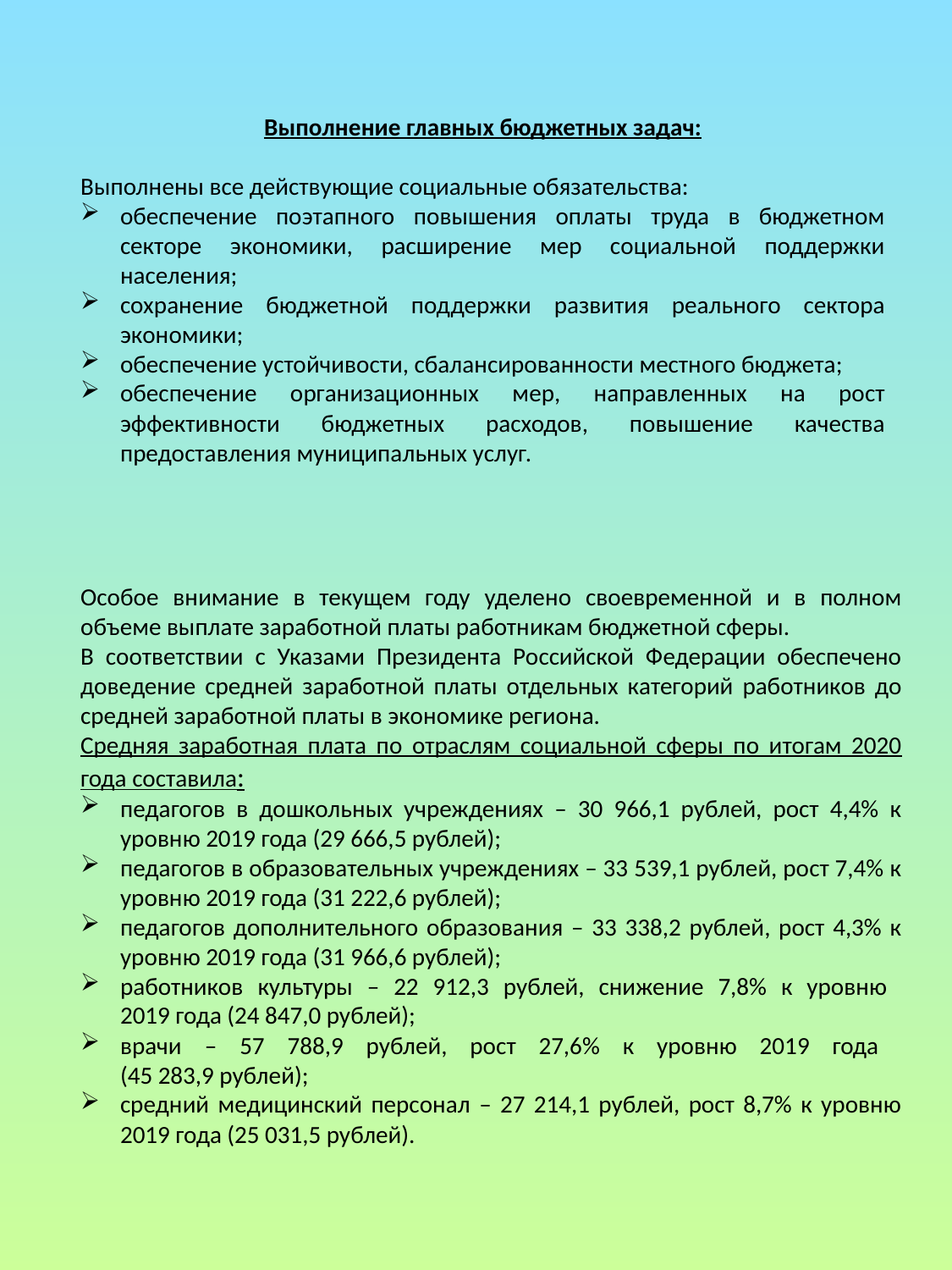

Выполнение главных бюджетных задач:

Выполнены все действующие социальные обязательства:
обеспечение поэтапного повышения оплаты труда в бюджетном секторе экономики, расширение мер социальной поддержки населения;
сохранение бюджетной поддержки развития реального сектора экономики;
обеспечение устойчивости, сбалансированности местного бюджета;
обеспечение организационных мер, направленных на рост эффективности бюджетных расходов, повышение качества предоставления муниципальных услуг.
Особое внимание в текущем году уделено своевременной и в полном объеме выплате заработной платы работникам бюджетной сферы.
В соответствии с Указами Президента Российской Федерации обеспечено доведение средней заработной платы отдельных категорий работников до средней заработной платы в экономике региона.
Средняя заработная плата по отраслям социальной сферы по итогам 2020 года составила:
педагогов в дошкольных учреждениях – 30 966,1 рублей, рост 4,4% к уровню 2019 года (29 666,5 рублей);
педагогов в образовательных учреждениях – 33 539,1 рублей, рост 7,4% к уровню 2019 года (31 222,6 рублей);
педагогов дополнительного образования – 33 338,2 рублей, рост 4,3% к уровню 2019 года (31 966,6 рублей);
работников культуры – 22 912,3 рублей, снижение 7,8% к уровню
2019 года (24 847,0 рублей);
врачи – 57 788,9 рублей, рост 27,6% к уровню 2019 года
(45 283,9 рублей);
средний медицинский персонал – 27 214,1 рублей, рост 8,7% к уровню 2019 года (25 031,5 рублей).